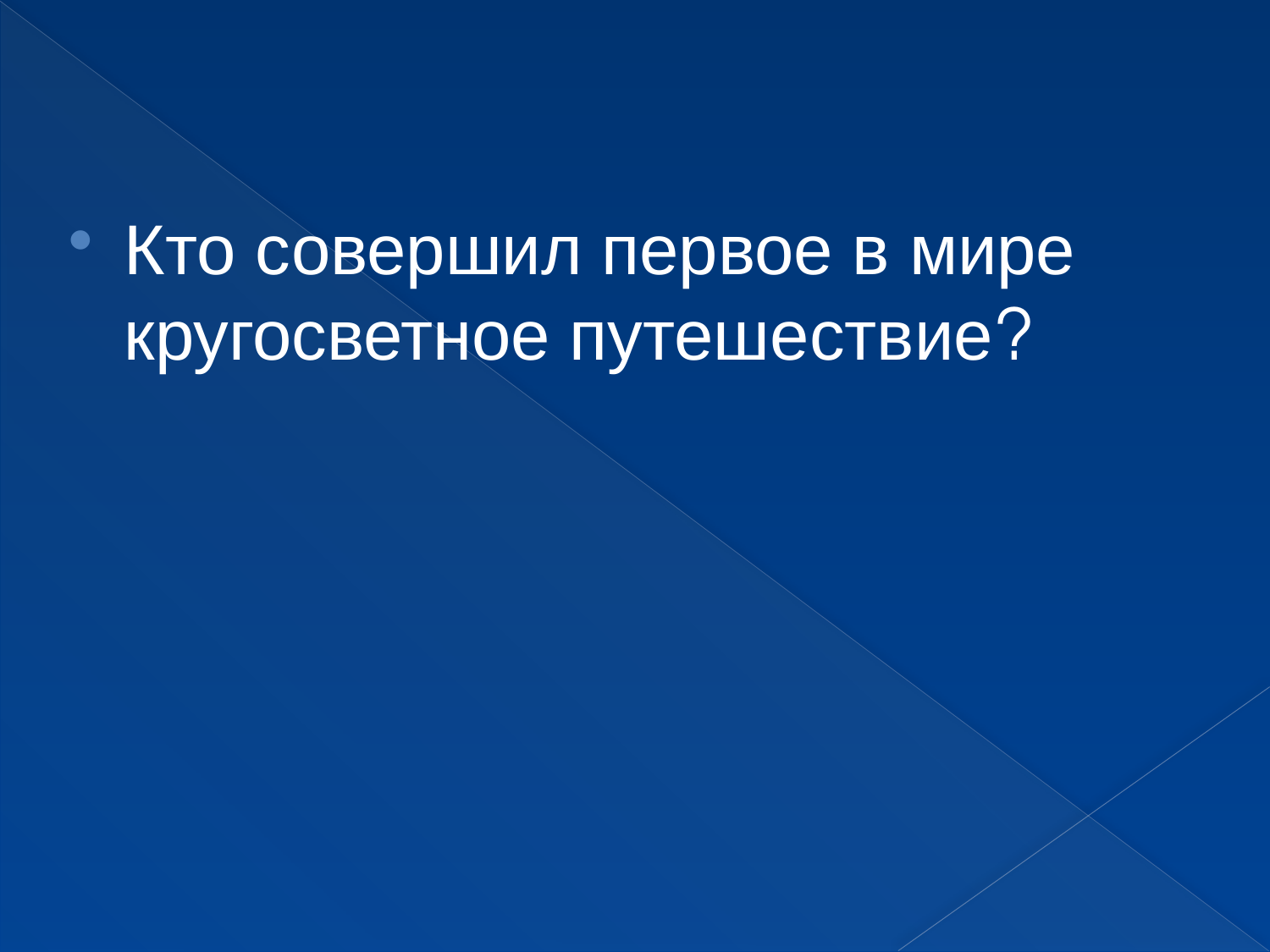

Кто совершил первое в мире кругосветное путешествие?